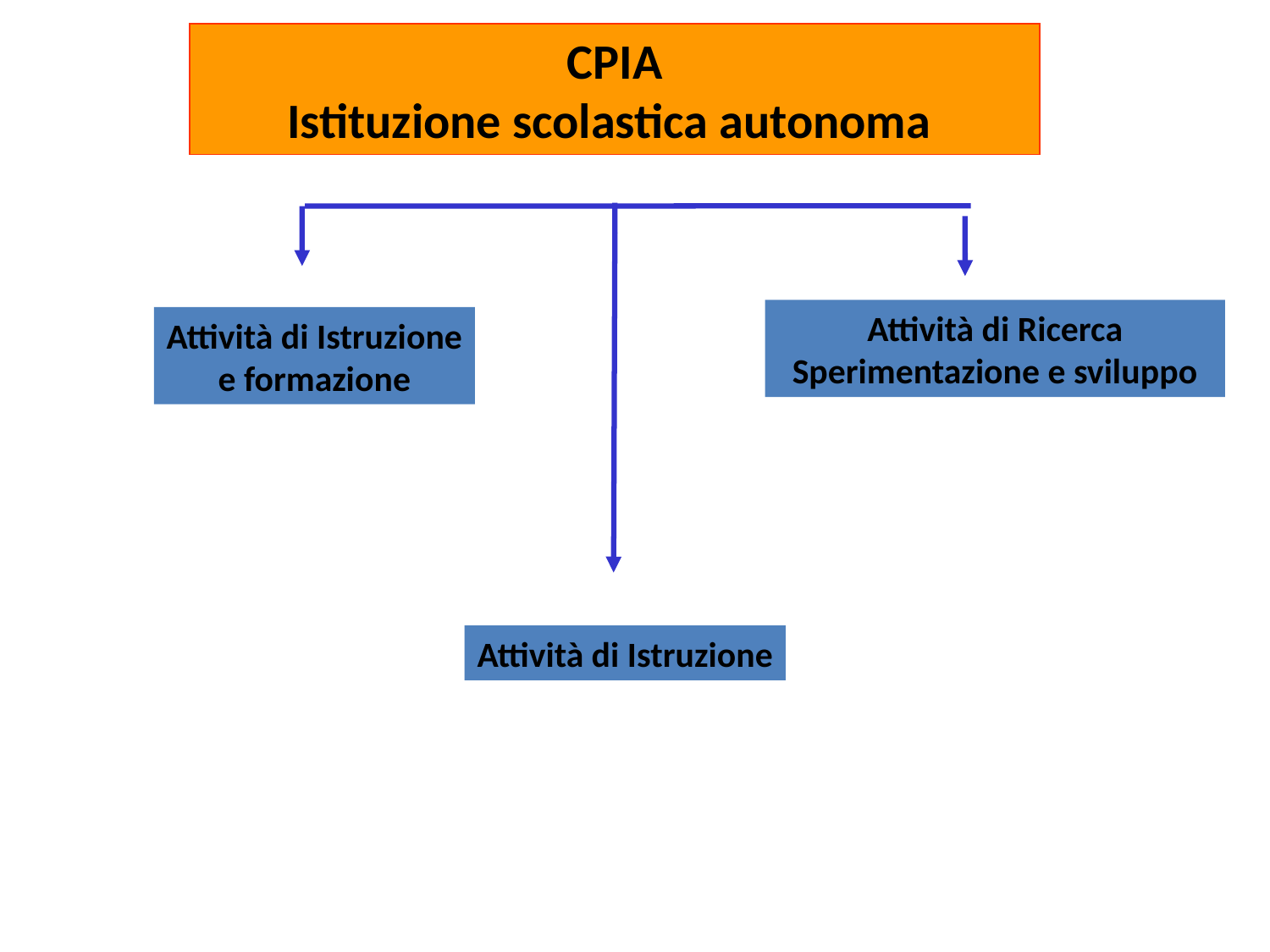

CPIA
Istituzione scolastica autonoma

Attività di Ricerca
Sperimentazione e sviluppo
Attività di Istruzione
e formazione

Attività di Istruzione